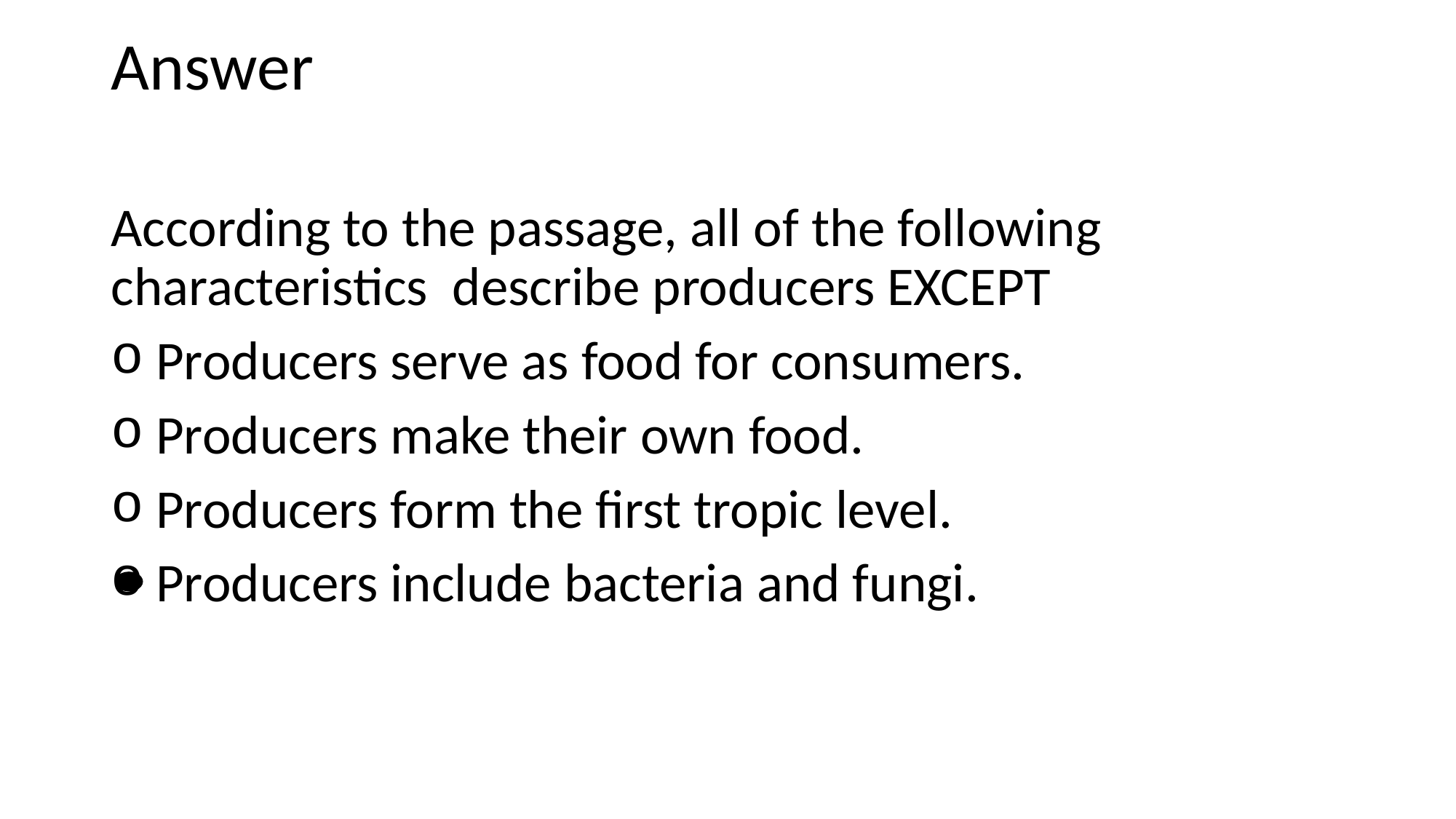

# Answer

According to the passage, all of the following characteristics  describe producers EXCEPT
 Producers serve as food for consumers.
 Producers make their own food.
 Producers form the first tropic level.
 Producers include bacteria and fungi.